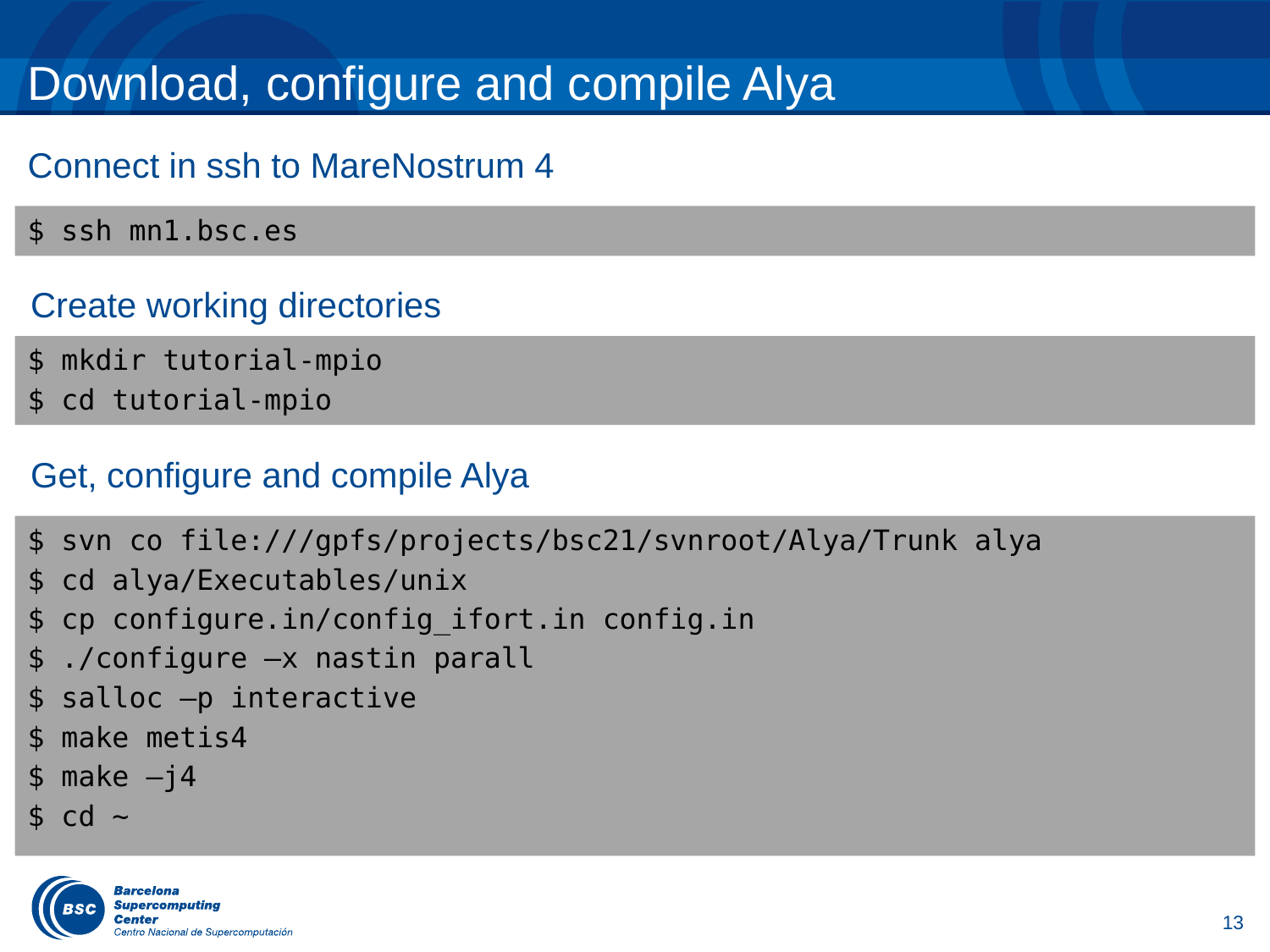

# Download, configure and compile Alya
Connect in ssh to MareNostrum 4
$ ssh mn1.bsc.es
Create working directories
$ mkdir tutorial-mpio
$ cd tutorial-mpio
Get, configure and compile Alya
$ svn co file:///gpfs/projects/bsc21/svnroot/Alya/Trunk alya
$ cd alya/Executables/unix
$ cp configure.in/config_ifort.in config.in
$ ./configure –x nastin parall
$ salloc –p interactive
$ make metis4
$ make –j4
$ cd ~
13